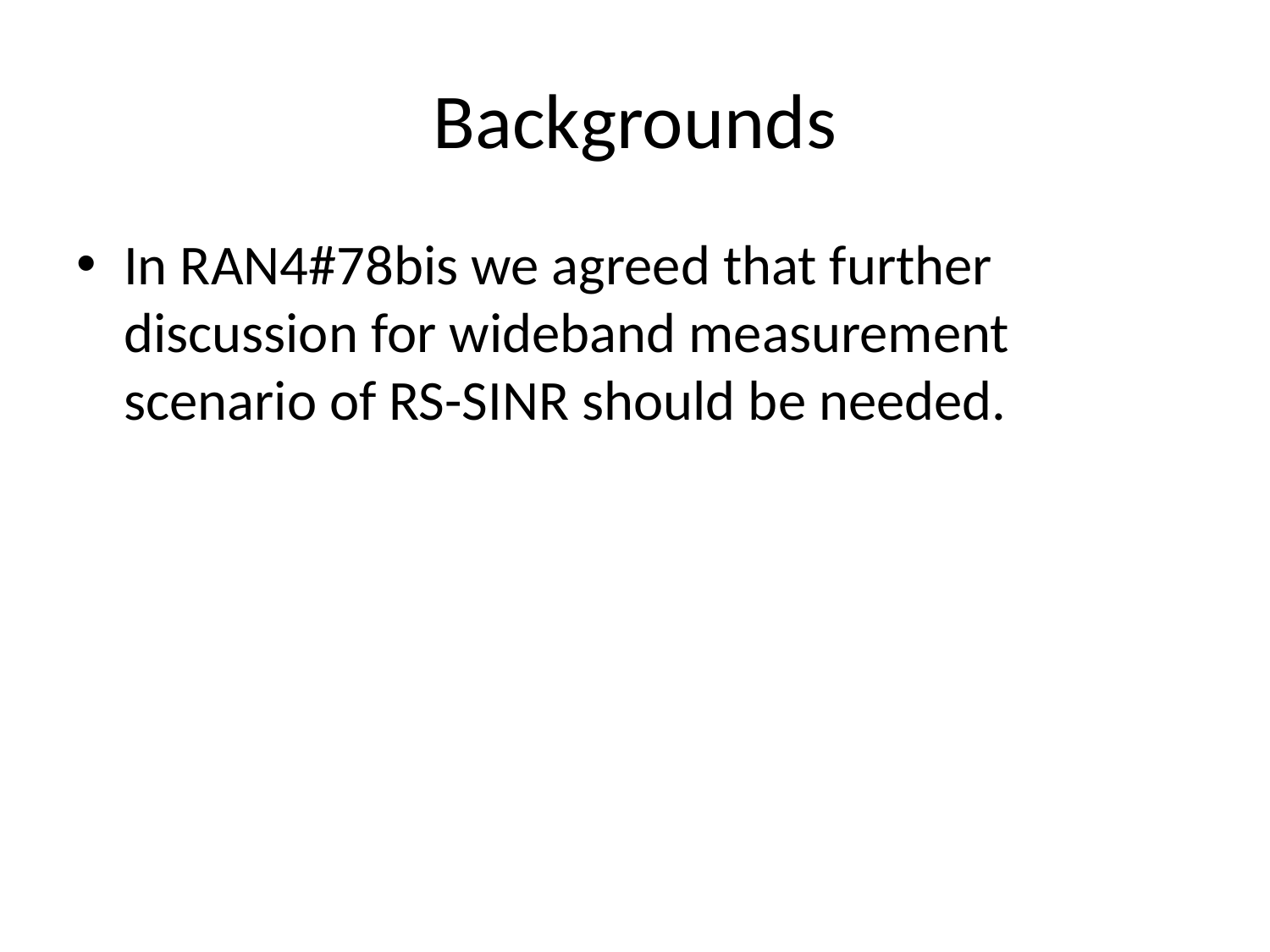

# Backgrounds
In RAN4#78bis we agreed that further discussion for wideband measurement scenario of RS-SINR should be needed.